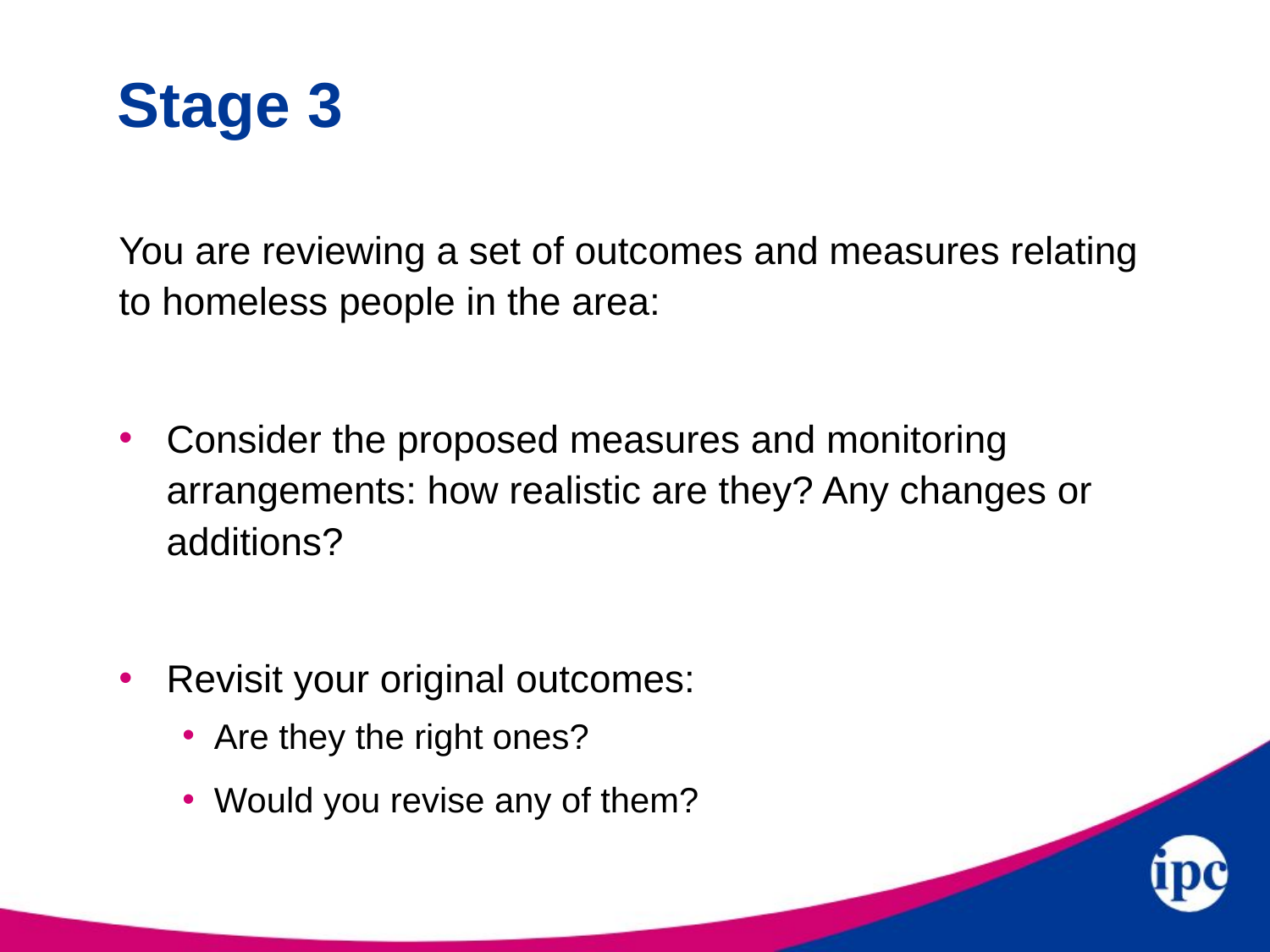

# Stage 3
You are reviewing a set of outcomes and measures relating to homeless people in the area:

Consider the proposed measures and monitoring arrangements: how realistic are they? Any changes or additions?

Revisit your original outcomes:
Are they the right ones?
Would you revise any of them?